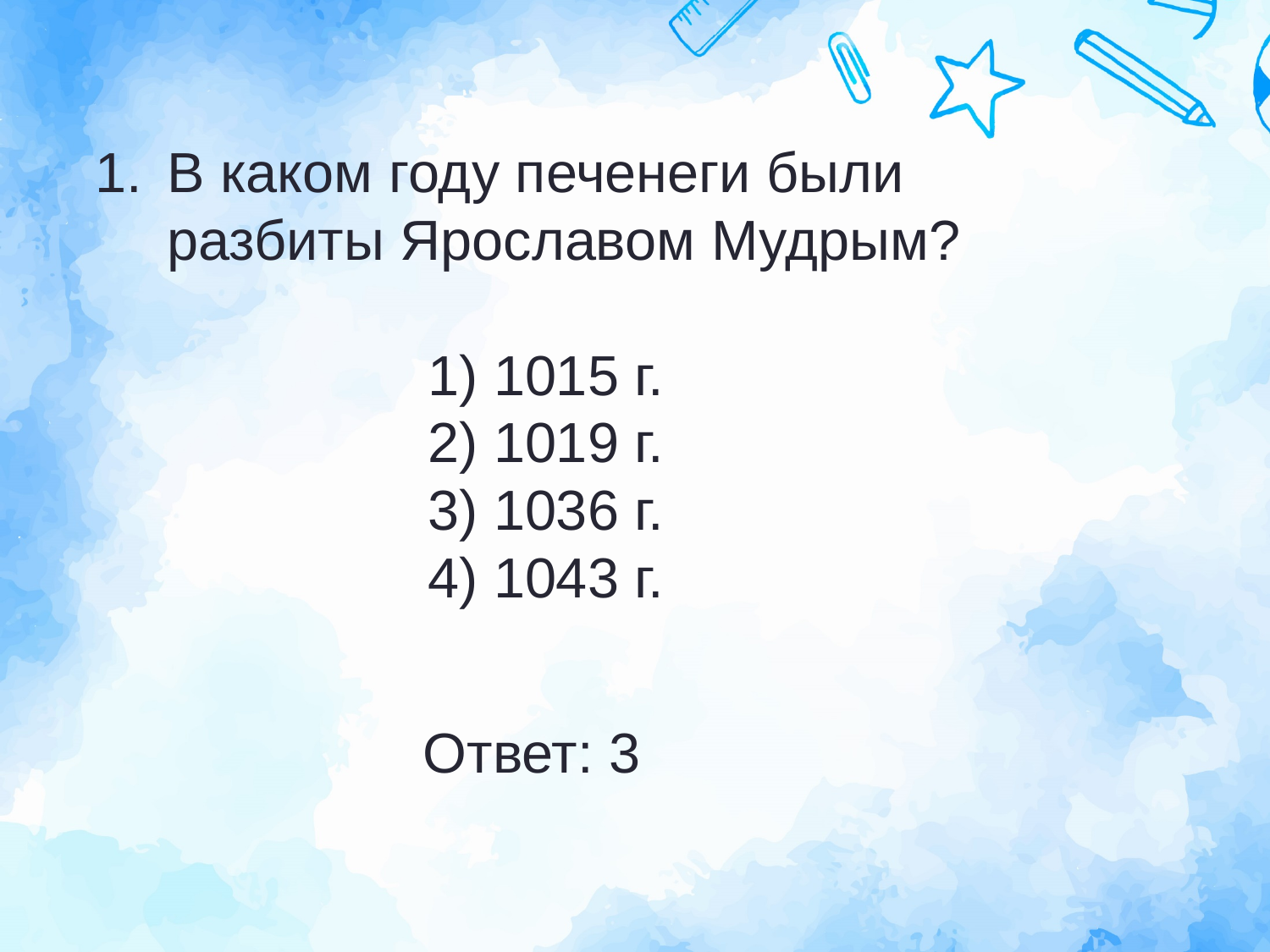

В каком году печенеги были разбиты Ярославом Мудрым?

1) 1015 г.
2) 1019 г.
3) 1036 г.
4) 1043 г.
Ответ: 3